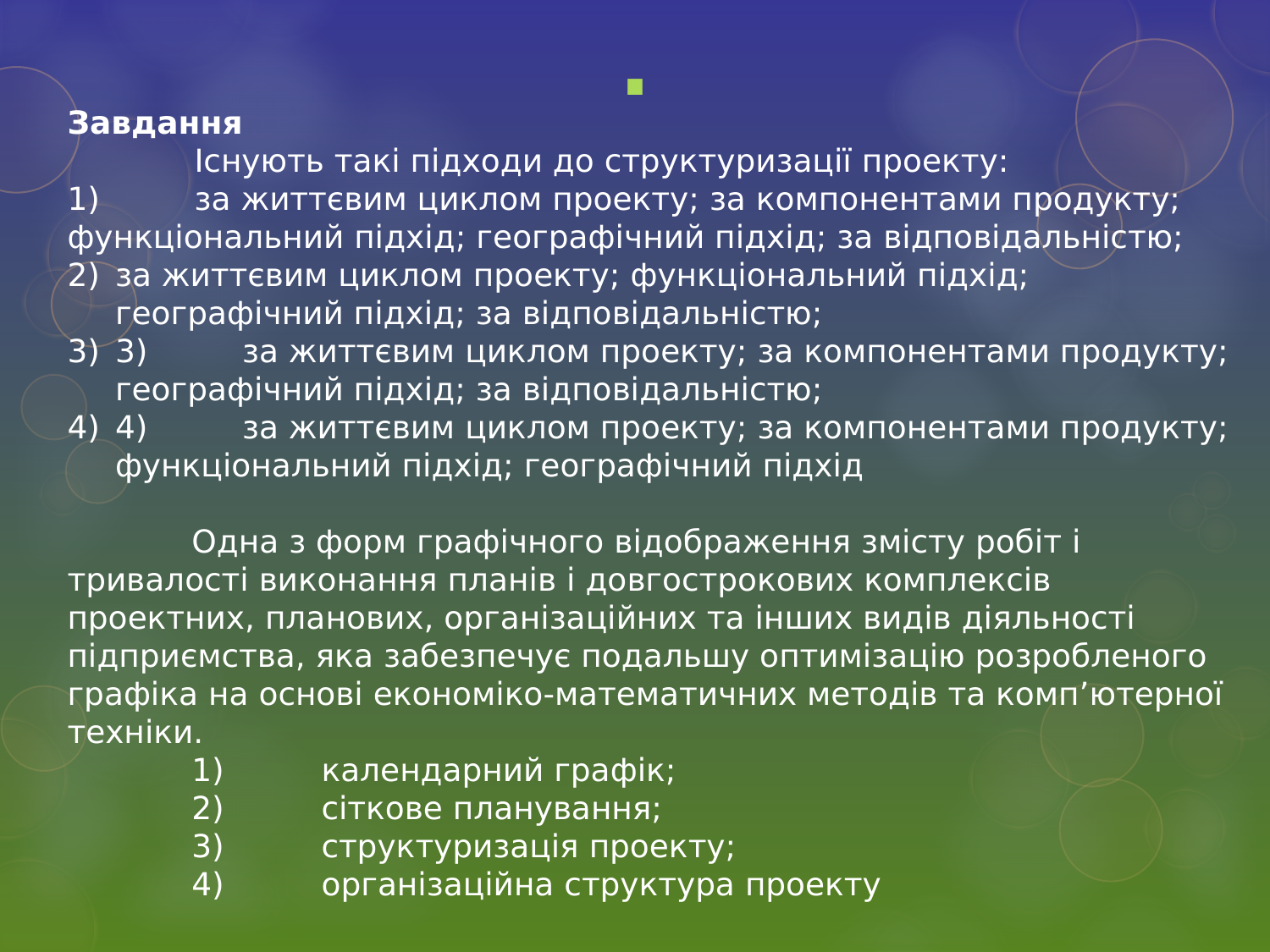

# .
Завдання
	Існують такі підходи до структуризації проекту:
1)	за життєвим циклом проекту; за компонентами продукту; функціональний підхід; географічний підхід; за відповідальністю;
за життєвим циклом проекту; функціональний підхід; географічний підхід; за відповідальністю;
3)	за життєвим циклом проекту; за компонентами продукту; географічний підхід; за відповідальністю;
4)	за життєвим циклом проекту; за компонентами продукту; функціональний підхід; географічний підхід

Одна з форм графічного відображення змісту робіт і тривалості виконання планів і довгострокових комплексів проектних, планових, організаційних та інших видів діяльності підприємства, яка забезпечує подальшу оптимізацію розробленого графіка на основі економіко-математичних методів та комп’ютерної техніки.
1)	календарний графік;
2)	сіткове планування;
3)	структуризація проекту;
4)	організаційна структура проекту

\

.